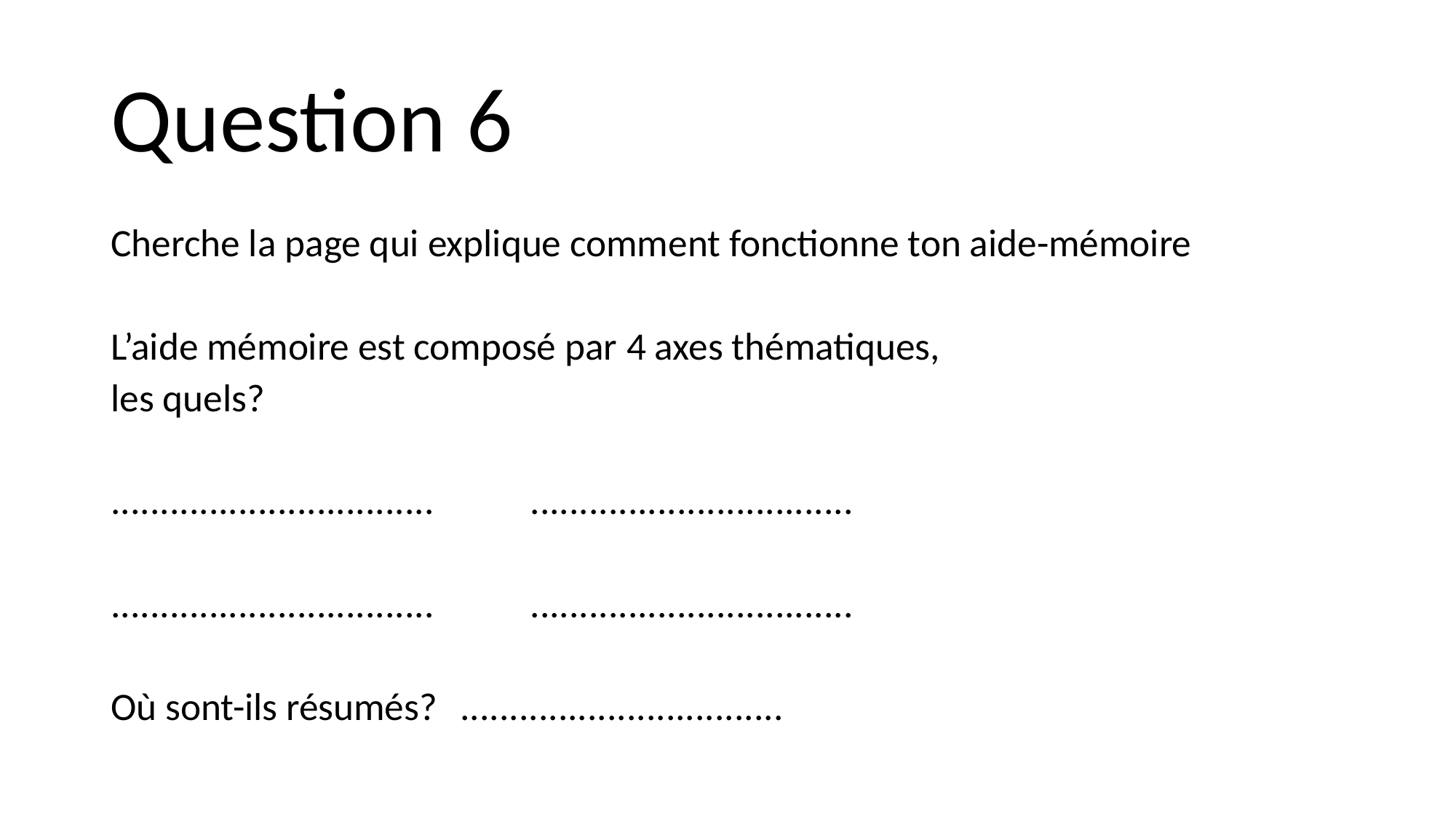

# Question 6
Cherche la page qui explique comment fonctionne ton aide-mémoire

L’aide mémoire est composé par 4 axes thématiques,
les quels?

.................................		.................................

................................. 		.................................

Où sont-ils résumés? 	.................................